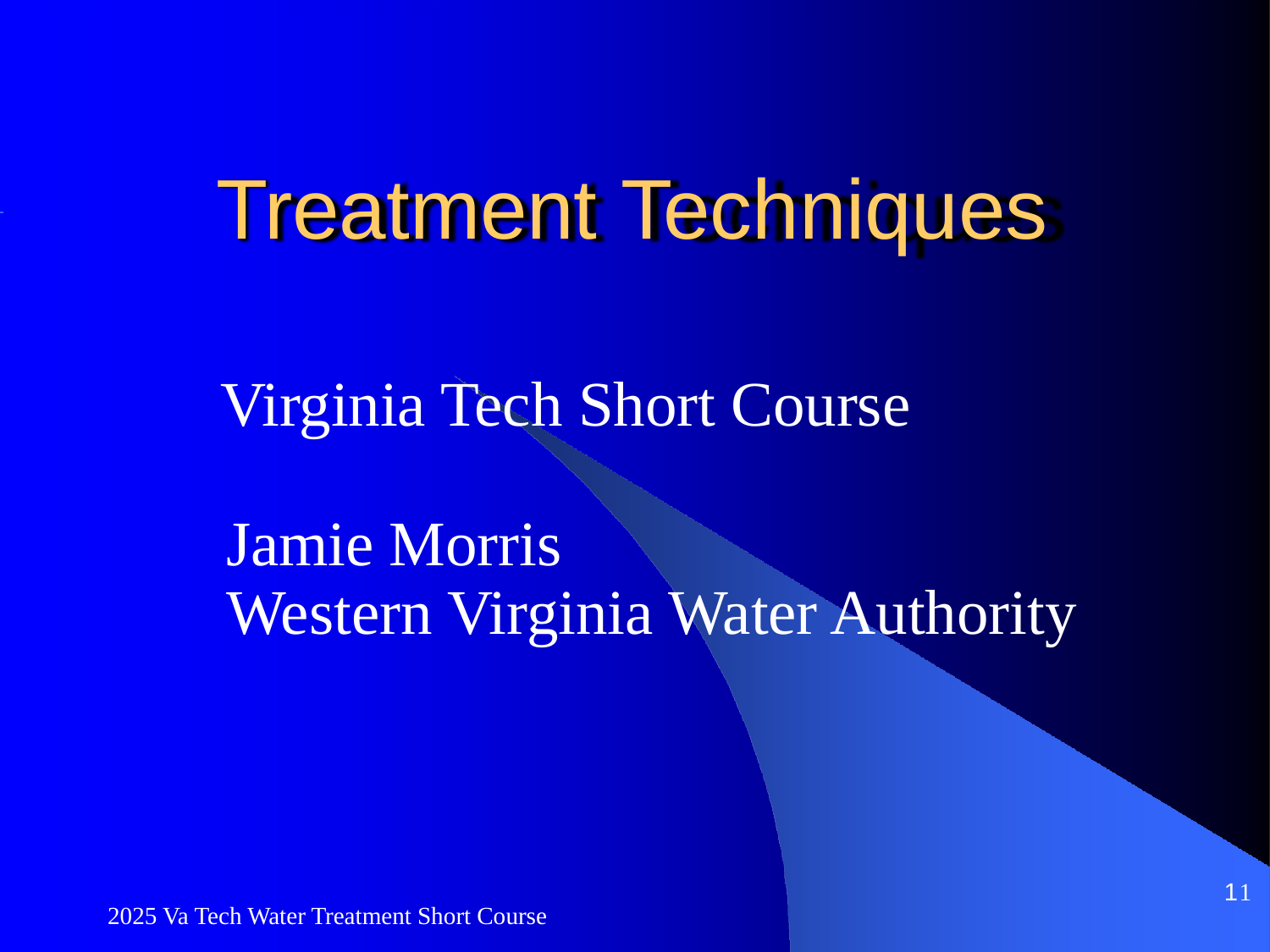

# Treatment Techniques

Virginia Tech Short Course

Jamie Morris
Western Virginia Water Authority

1
1
2025 Va Tech Water Treatment Short Course